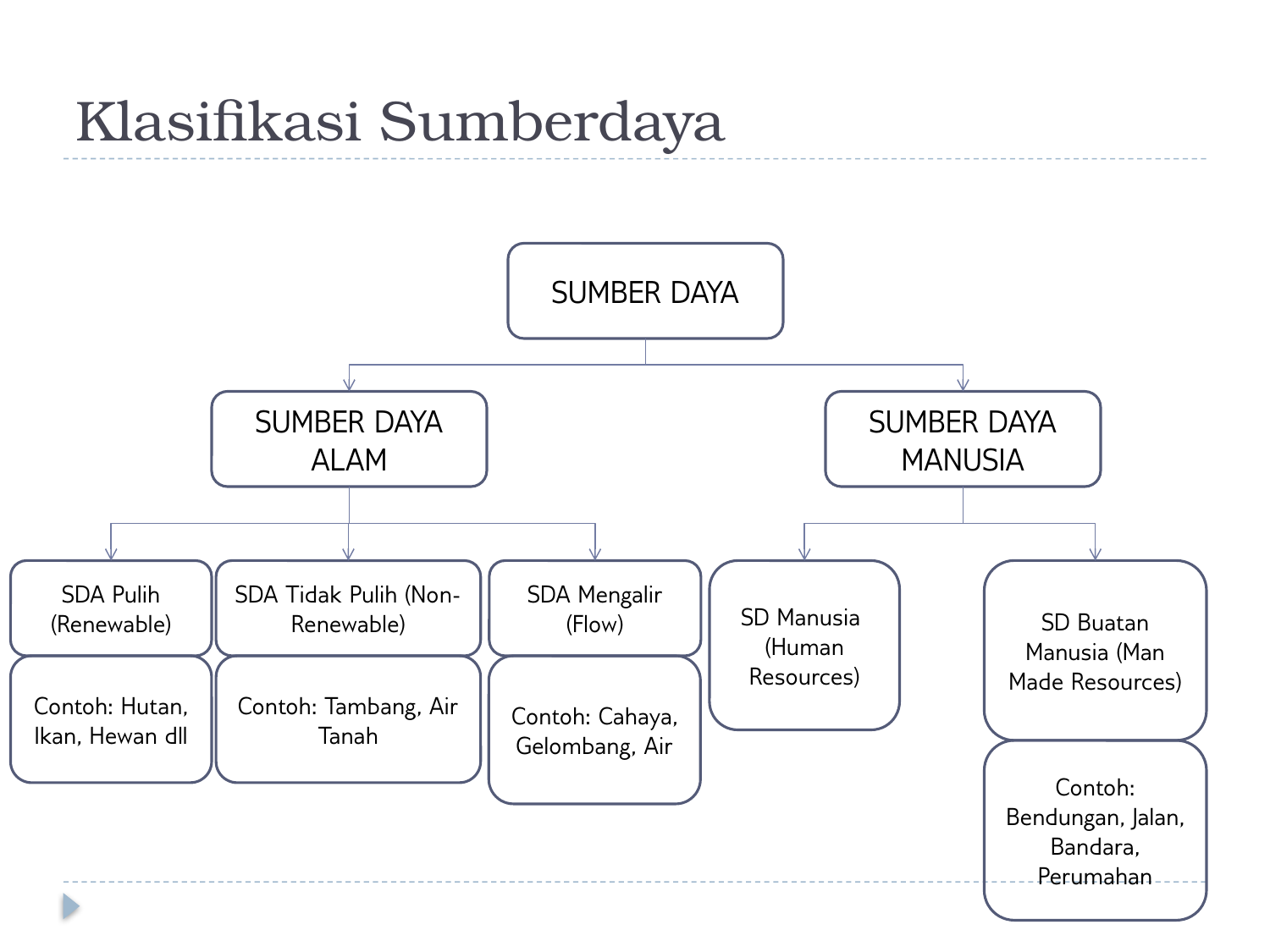

# Klasifikasi Sumberdaya
SUMBER DAYA
SUMBER DAYA ALAM
SUMBER DAYA MANUSIA
SDA Pulih (Renewable)
SDA Tidak Pulih (Non-Renewable)
SDA Mengalir (Flow)
SD Manusia
(Human Resources)
SD Buatan Manusia (Man Made Resources)
Contoh: Hutan, Ikan, Hewan dll
Contoh: Tambang, Air Tanah
Contoh: Cahaya, Gelombang, Air
Contoh: Bendungan, Jalan, Bandara, Perumahan